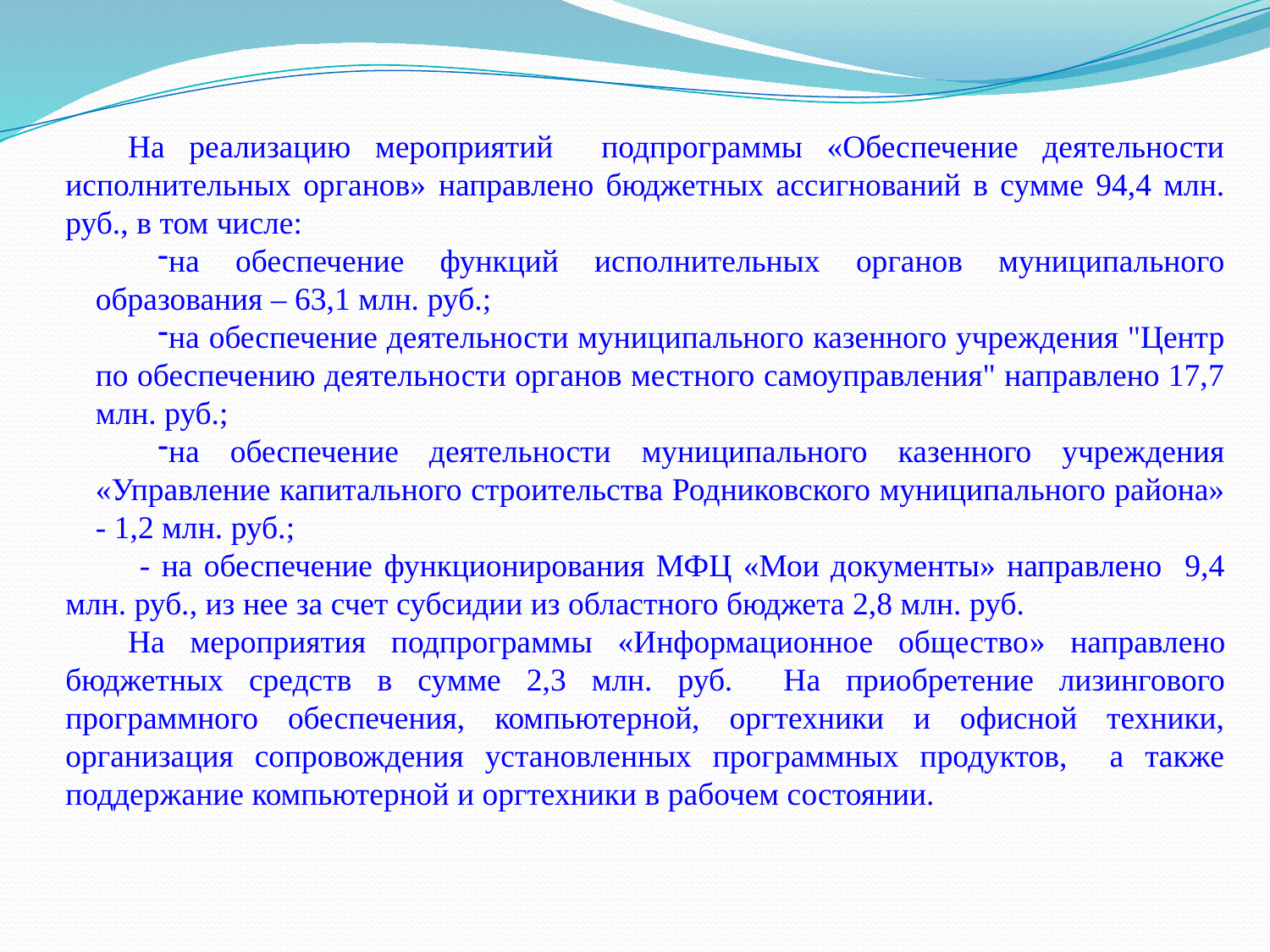

На реализацию мероприятий  подпрограммы «Обеспечение деятельности исполнительных органов» направлено бюджетных ассигнований в сумме 94,4 млн. руб., в том числе:
на обеспечение функций исполнительных органов муниципального образования – 63,1 млн. руб.;
на обеспечение деятельности муниципального казенного учреждения "Центр по обеспечению деятельности органов местного самоуправления" направлено 17,7 млн. руб.;
на обеспечение деятельности муниципального казенного учреждения «Управление капитального строительства Родниковского муниципального района» - 1,2 млн. руб.;
 - на обеспечение функционирования МФЦ «Мои документы» направлено  9,4 млн. руб., из нее за счет субсидии из областного бюджета 2,8 млн. руб.
На мероприятия подпрограммы «Информационное общество» направлено бюджетных средств в сумме 2,3 млн. руб.  На приобретение лизингового программного обеспечения, компьютерной, оргтехники и офисной техники, организация сопровождения установленных программных продуктов,  а также поддержание компьютерной и оргтехники в рабочем состоянии.